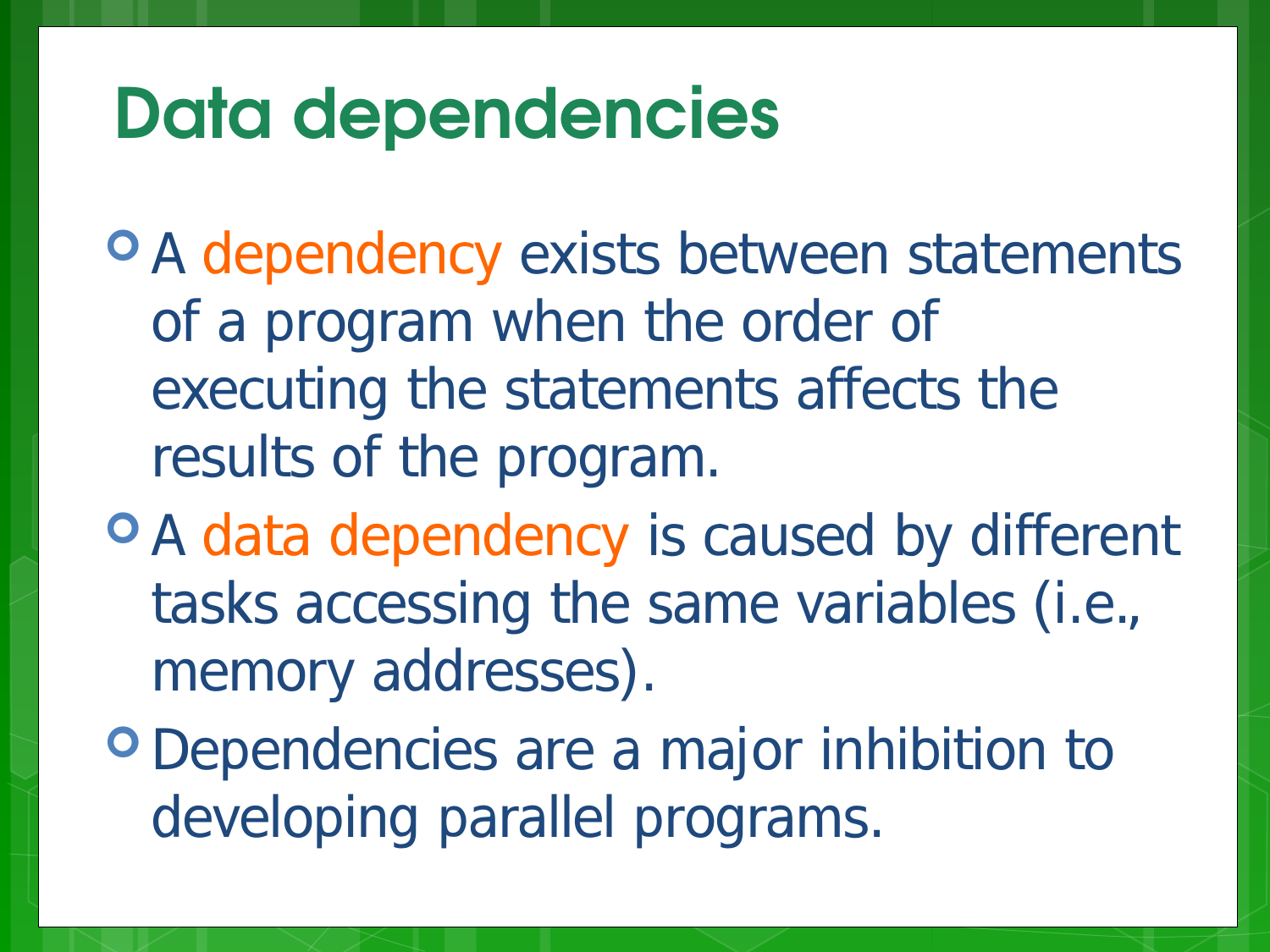

# Data dependencies
A dependency exists between statements of a program when the order of executing the statements affects the results of the program.
A data dependency is caused by different tasks accessing the same variables (i.e., memory addresses).
Dependencies are a major inhibition to developing parallel programs.